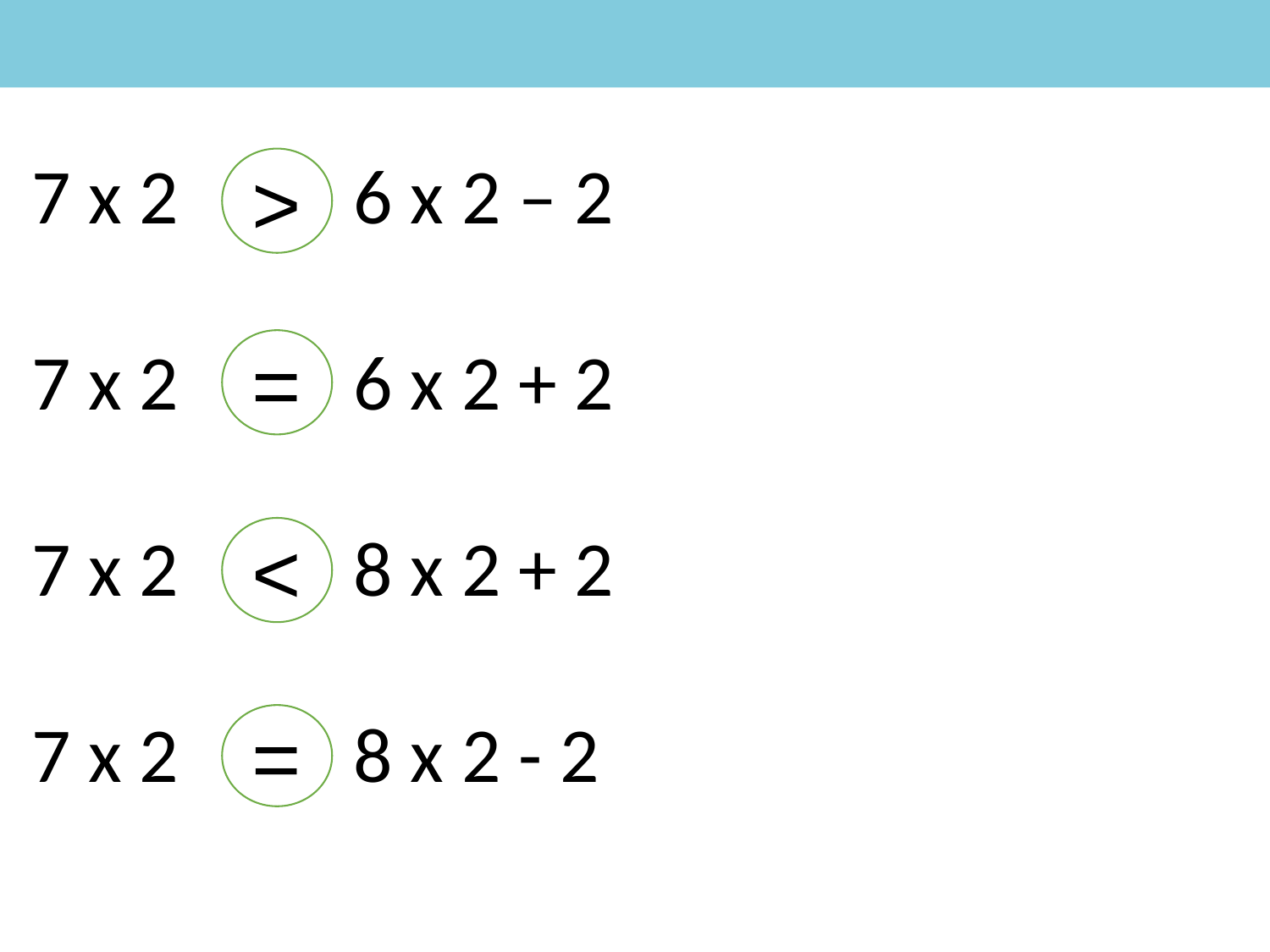

7 x 2          6 x 2 – 2

7 x 2          6 x 2 + 2

7 x 2          8 x 2 + 2

7 x 2          8 x 2 - 2

>
=
<
=